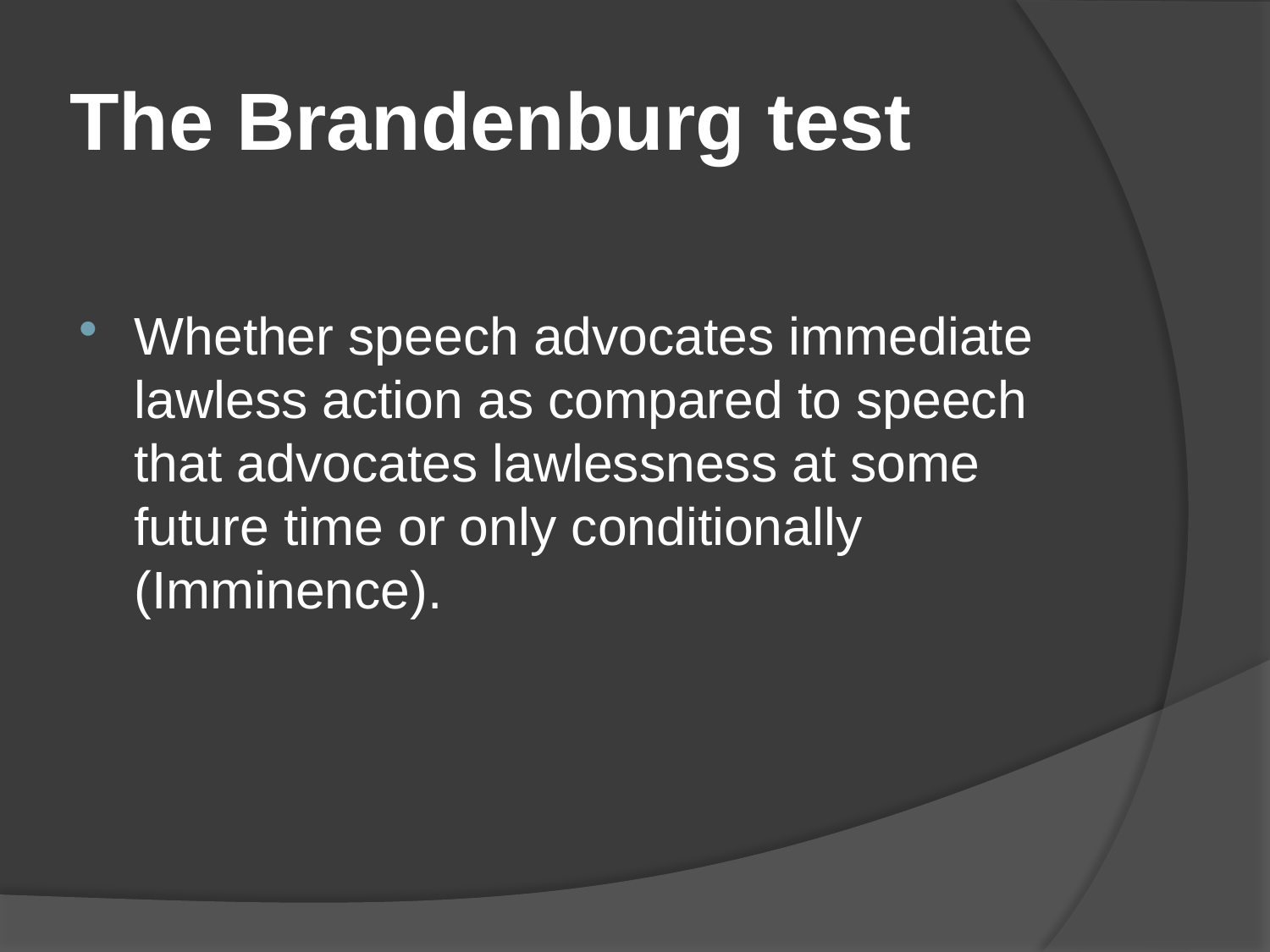

# The Brandenburg test

Whether speech advocates immediate lawless action as compared to speech that advocates lawlessness at some future time or only conditionally (Imminence).